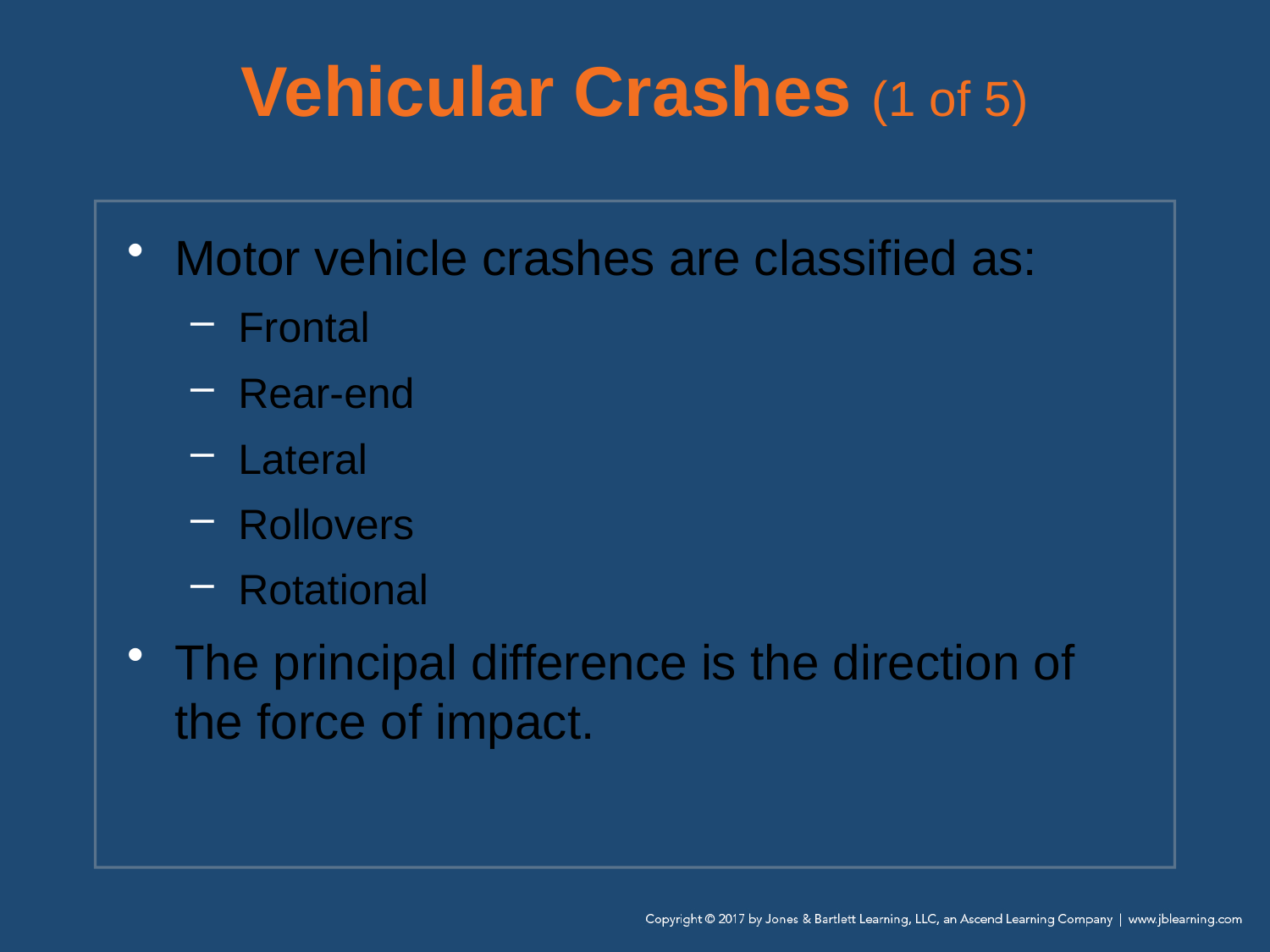

# Vehicular Crashes (1 of 5)
Motor vehicle crashes are classified as:
Frontal
Rear-end
Lateral
Rollovers
Rotational
The principal difference is the direction of the force of impact.